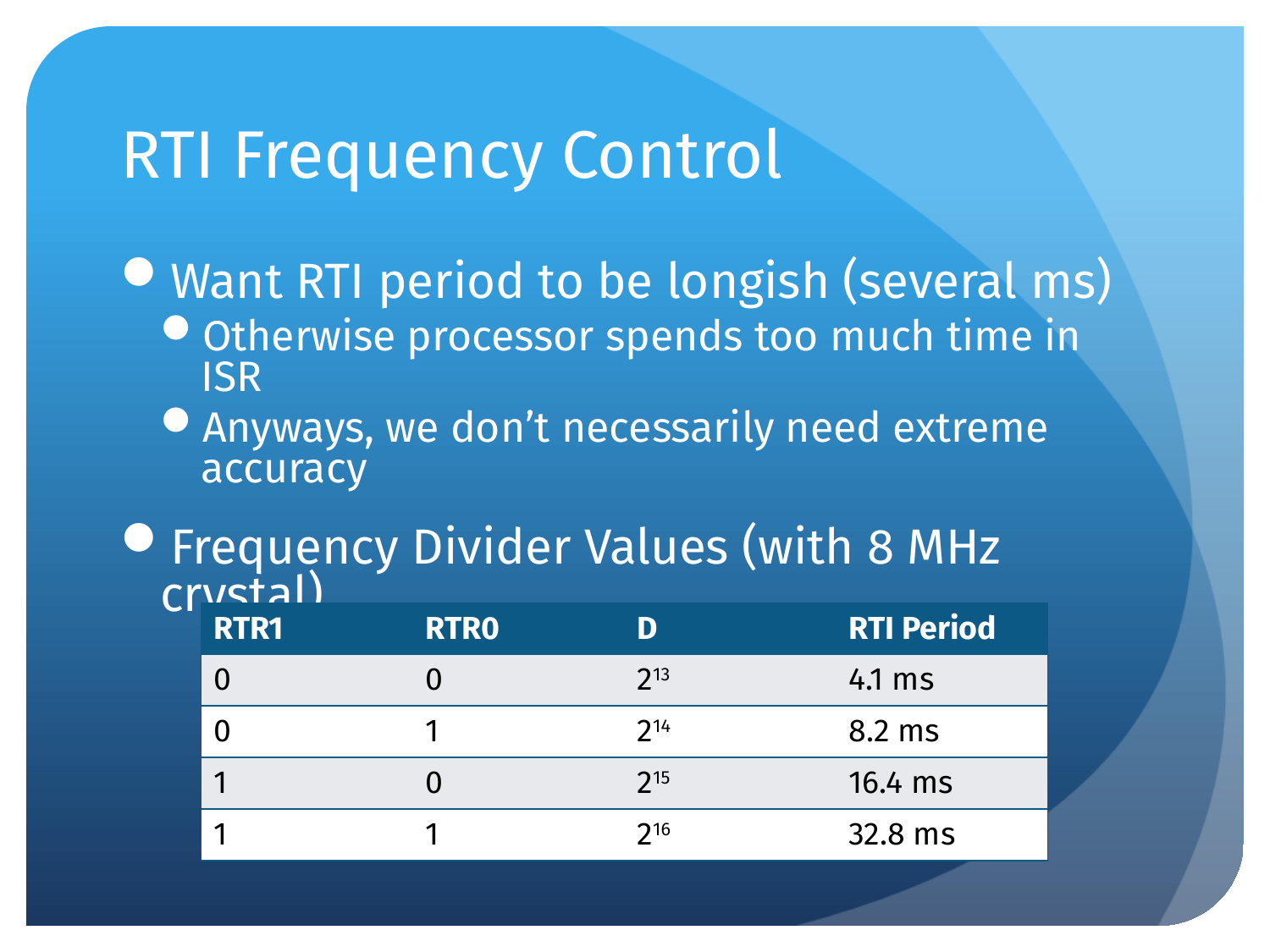

# RTI Frequency Control
Want RTI period to be longish (several ms)
Otherwise processor spends too much time in ISR
Anyways, we don’t necessarily need extreme accuracy
Frequency Divider Values (with 8 MHz crystal)
| RTR1 | RTR0 | D | RTI Period |
| --- | --- | --- | --- |
| 0 | 0 | 213 | 4.1 ms |
| 0 | 1 | 214 | 8.2 ms |
| 1 | 0 | 215 | 16.4 ms |
| 1 | 1 | 216 | 32.8 ms |